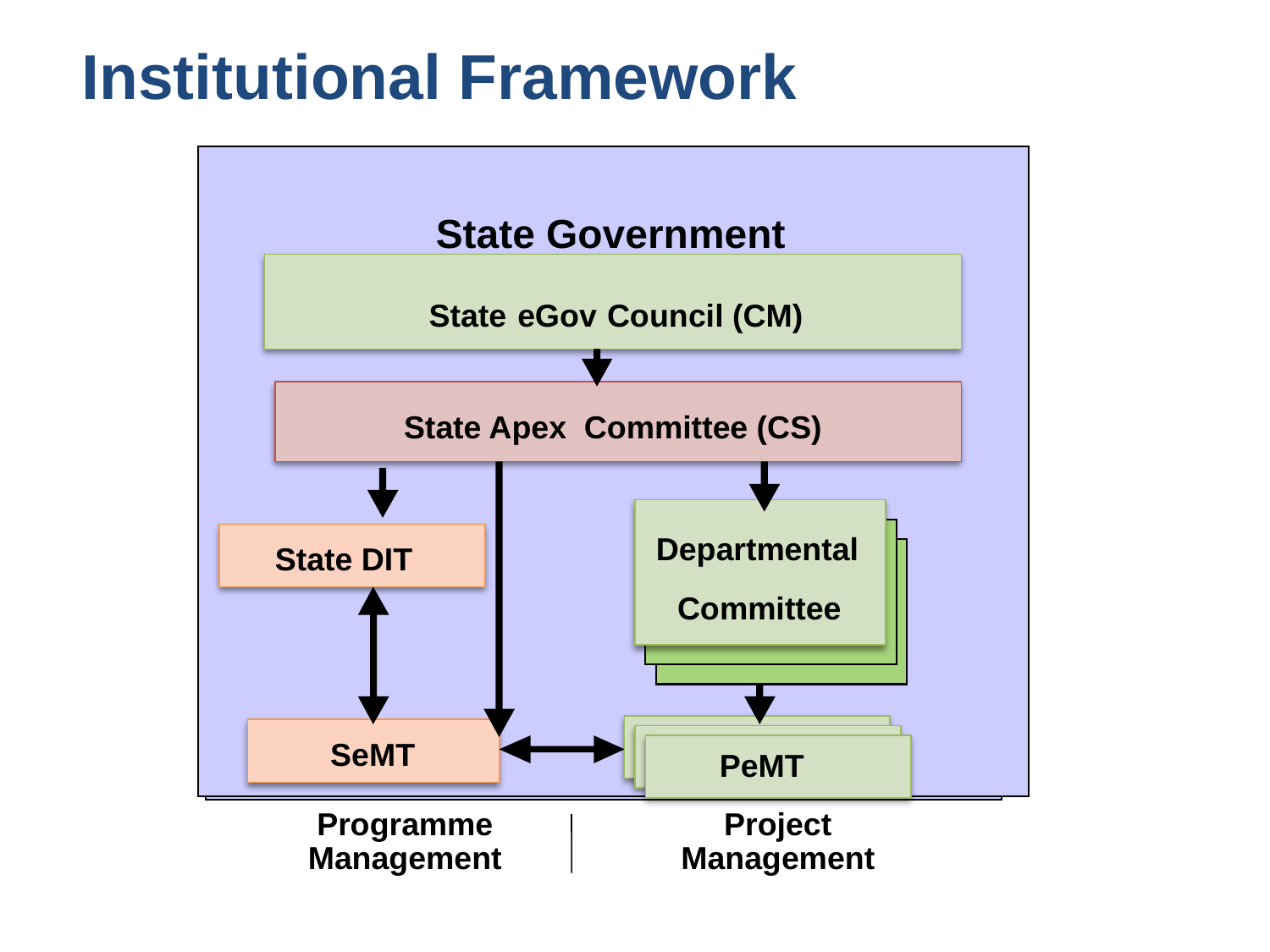

Institutional Framework

State Government
State Government

State Government
State eGov Council (CM)

State Apex  Committee (CS)

Departmental
Committee
DIT

PeMT
SeMT

State
State
eGov
eGov
Council (CM)
Council (CM)

State Apex  Committee (CS)
State Apex  Committee (CS)

Departmental
Departmental
State DIT
DIT

Departmental

Committee
Committee

DeMT
PeMT
SeMT
SeMT

PeMT

Programme Management
Project Management